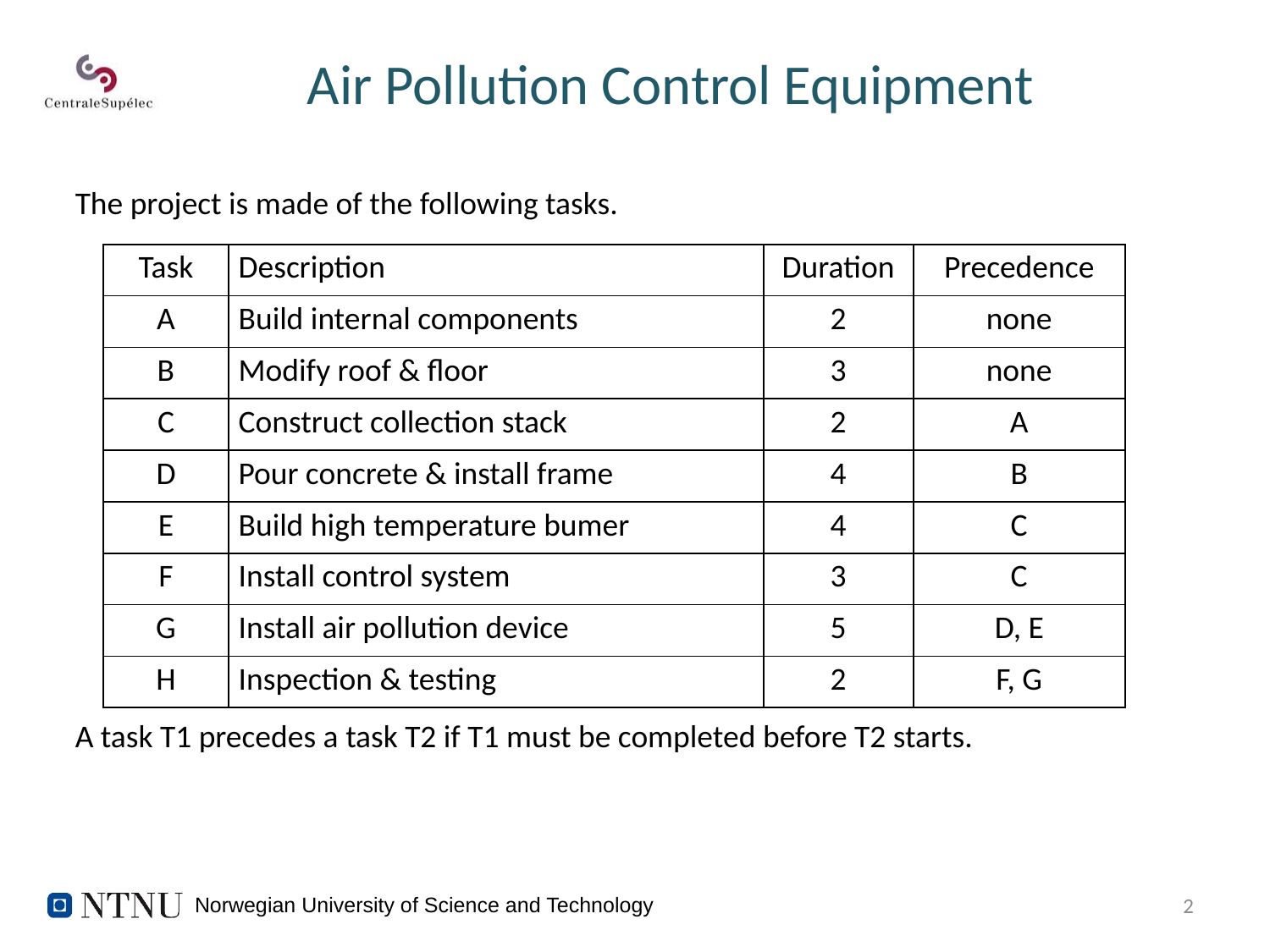

# Air Pollution Control Equipment
The project is made of the following tasks.

A task T1 precedes a task T2 if T1 must be completed before T2 starts.

| Task | Description | Duration | Precedence |
| --- | --- | --- | --- |
| A | Build internal components | 2 | none |
| B | Modify roof & floor | 3 | none |
| C | Construct collection stack | 2 | A |
| D | Pour concrete & install frame | 4 | B |
| E | Build high temperature bumer | 4 | C |
| F | Install control system | 3 | C |
| G | Install air pollution device | 5 | D, E |
| H | Inspection & testing | 2 | F, G |
2